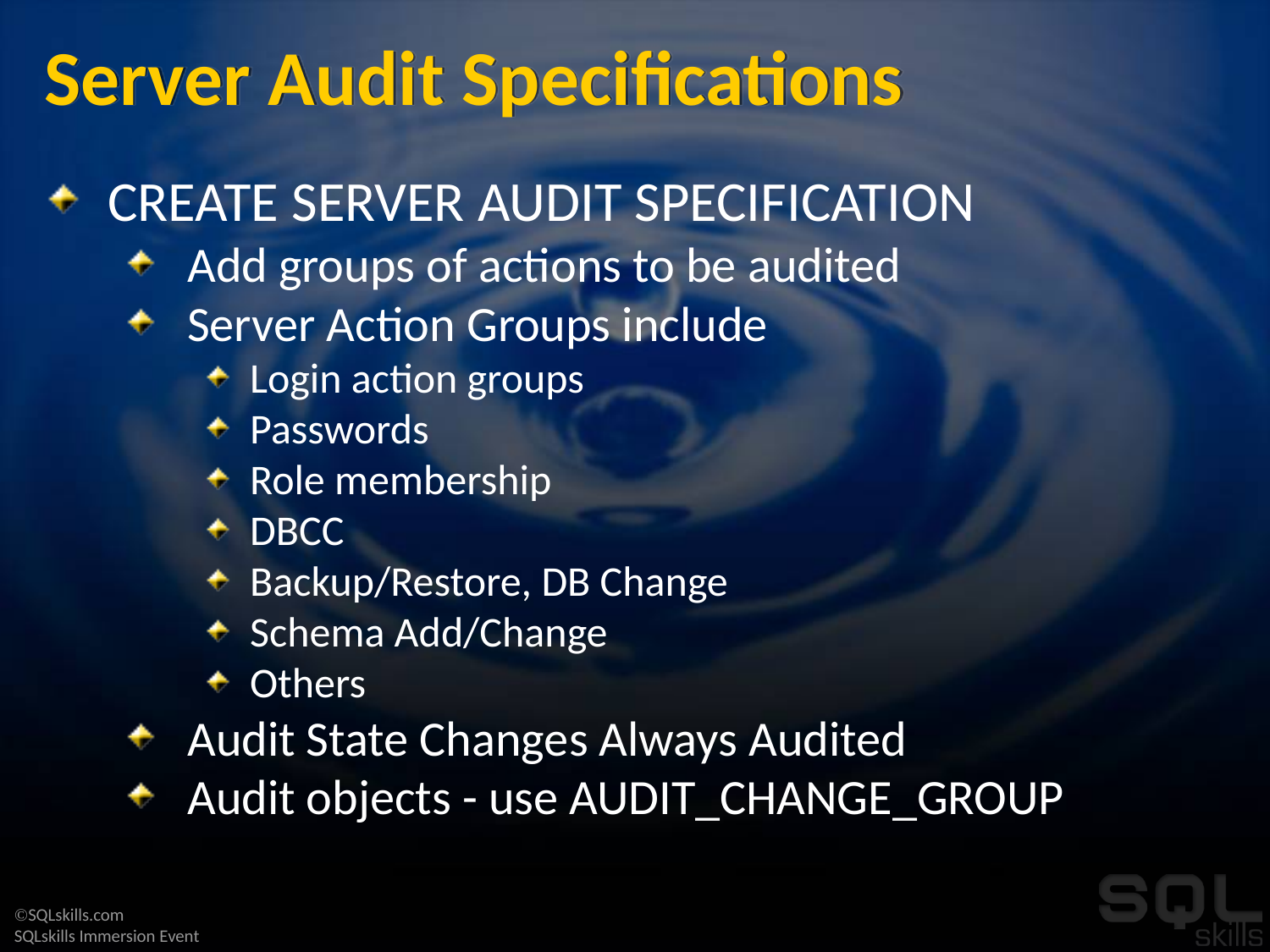

# Server Audit Specifications
CREATE SERVER AUDIT SPECIFICATION
Add groups of actions to be audited
Server Action Groups include
Login action groups
Passwords
Role membership
DBCC
Backup/Restore, DB Change
Schema Add/Change
Others
Audit State Changes Always Audited
Audit objects - use AUDIT_CHANGE_GROUP